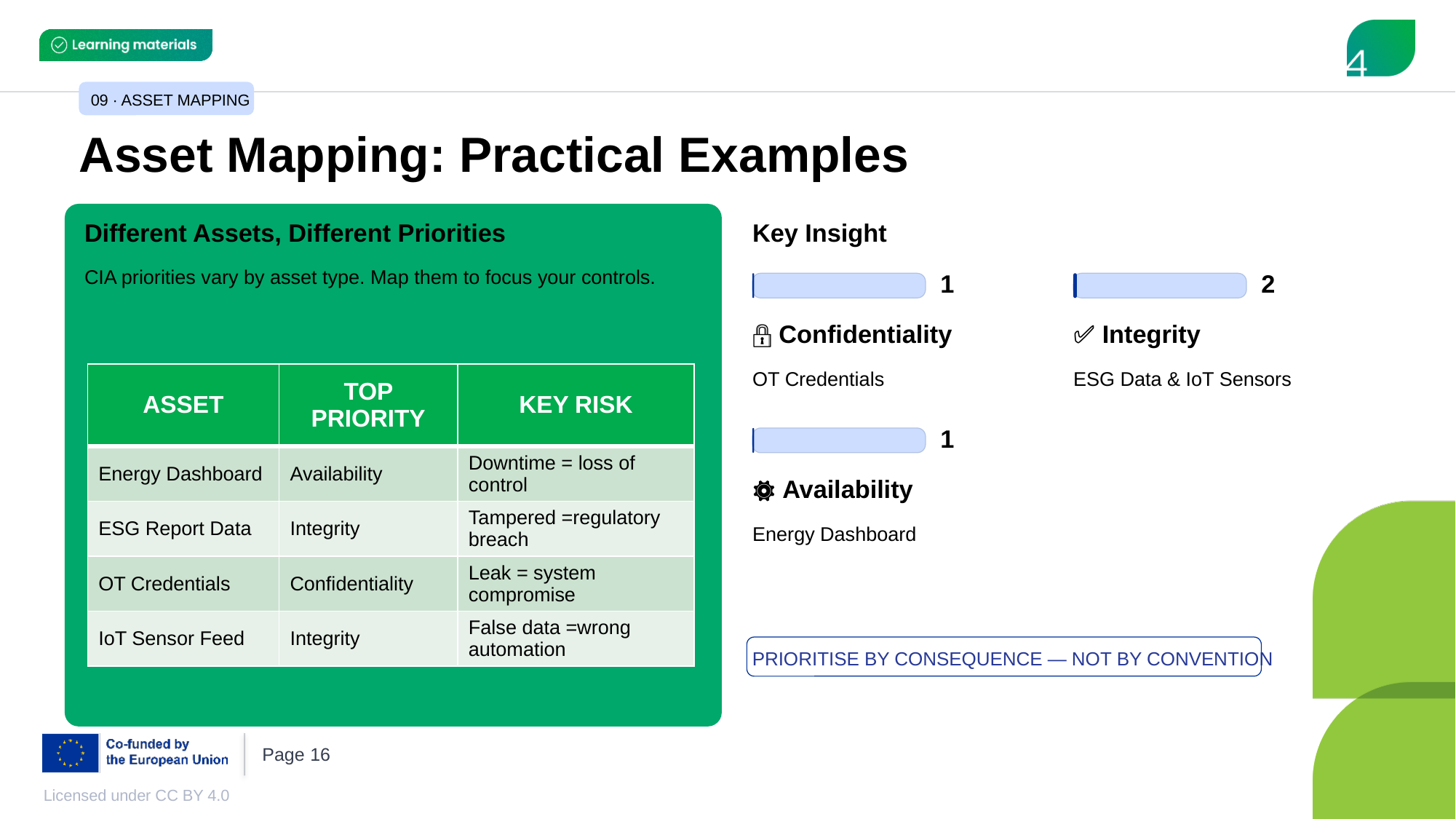

09 · ASSET MAPPING
Asset Mapping: Practical Examples

Different Assets, Different Priorities
Key Insight
CIA priorities vary by asset type. Map them to focus your controls.

1

2
🔒 Confidentiality
✅ Integrity
OT Credentials
ESG Data & IoT Sensors
| ASSET | TOP PRIORITY | KEY RISK |
| --- | --- | --- |
| Energy Dashboard | Availability | Downtime = loss of control |
| ESG Report Data | Integrity | Tampered =regulatory breach |
| OT Credentials | Confidentiality | Leak = system compromise |
| IoT Sensor Feed | Integrity | False data =wrong automation |

1
⚙️ Availability
Energy Dashboard

PRIORITISE BY CONSEQUENCE — NOT BY CONVENTION